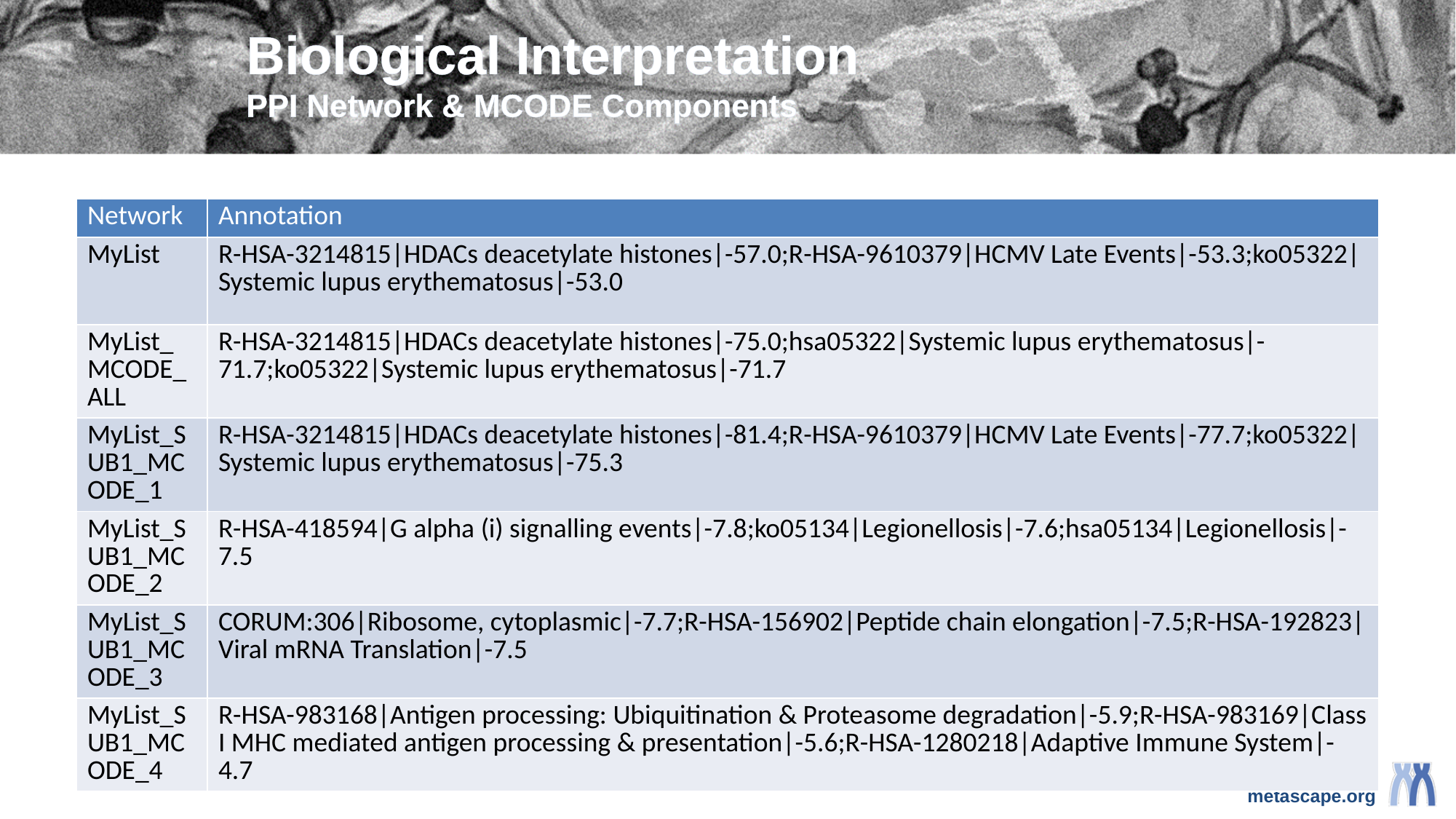

# Biological Interpretation PPI Network & MCODE Components
| Network | Annotation |
| --- | --- |
| MyList | R-HSA-3214815|HDACs deacetylate histones|-57.0;R-HSA-9610379|HCMV Late Events|-53.3;ko05322|Systemic lupus erythematosus|-53.0 |
| MyList\_MCODE\_ALL | R-HSA-3214815|HDACs deacetylate histones|-75.0;hsa05322|Systemic lupus erythematosus|-71.7;ko05322|Systemic lupus erythematosus|-71.7 |
| MyList\_SUB1\_MCODE\_1 | R-HSA-3214815|HDACs deacetylate histones|-81.4;R-HSA-9610379|HCMV Late Events|-77.7;ko05322|Systemic lupus erythematosus|-75.3 |
| MyList\_SUB1\_MCODE\_2 | R-HSA-418594|G alpha (i) signalling events|-7.8;ko05134|Legionellosis|-7.6;hsa05134|Legionellosis|-7.5 |
| MyList\_SUB1\_MCODE\_3 | CORUM:306|Ribosome, cytoplasmic|-7.7;R-HSA-156902|Peptide chain elongation|-7.5;R-HSA-192823|Viral mRNA Translation|-7.5 |
| MyList\_SUB1\_MCODE\_4 | R-HSA-983168|Antigen processing: Ubiquitination & Proteasome degradation|-5.9;R-HSA-983169|Class I MHC mediated antigen processing & presentation|-5.6;R-HSA-1280218|Adaptive Immune System|-4.7 |